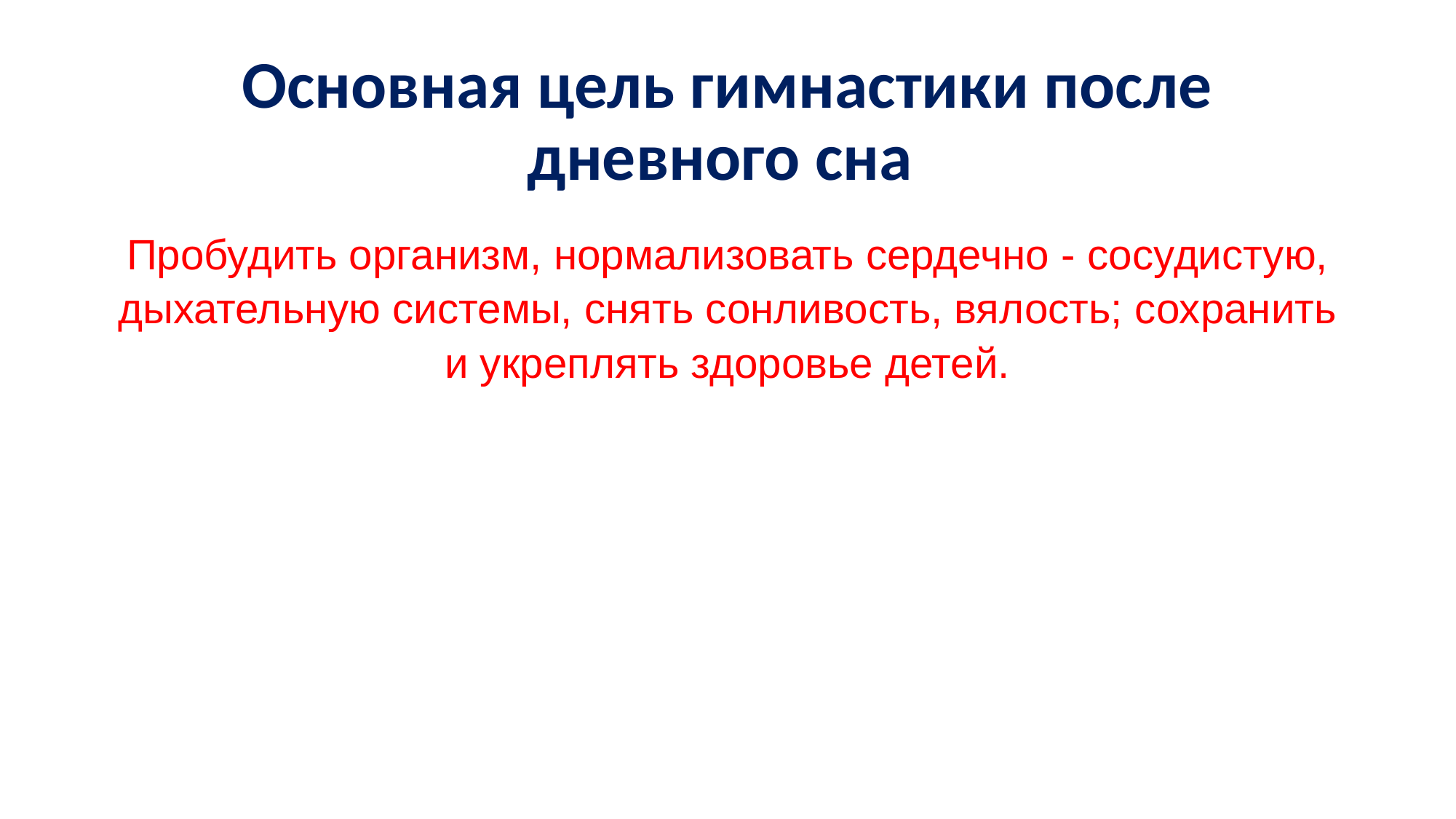

# Основная цель гимнастики после дневного сна
Пробудить организм, нормализовать сердечно - сосудистую, дыхательную системы, снять сонливость, вялость; сохранить и укреплять здоровье детей.